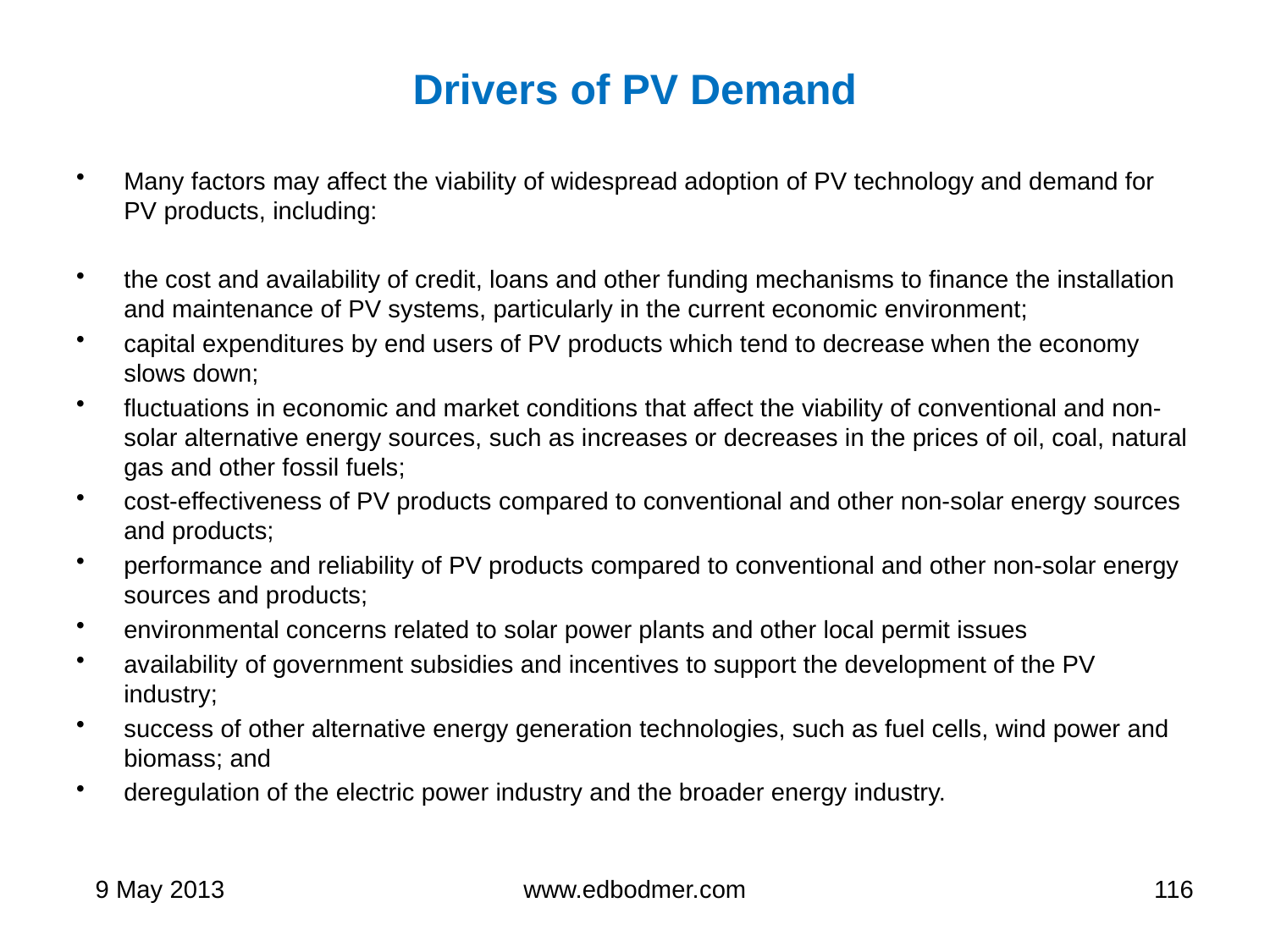

# Drivers of PV Demand
Many factors may affect the viability of widespread adoption of PV technology and demand for PV products, including:

the cost and availability of credit, loans and other funding mechanisms to finance the installation and maintenance of PV systems, particularly in the current economic environment;
capital expenditures by end users of PV products which tend to decrease when the economy slows down;
fluctuations in economic and market conditions that affect the viability of conventional and non-solar alternative energy sources, such as increases or decreases in the prices of oil, coal, natural gas and other fossil fuels;
cost-effectiveness of PV products compared to conventional and other non-solar energy sources and products;
performance and reliability of PV products compared to conventional and other non-solar energy sources and products;
environmental concerns related to solar power plants and other local permit issues
availability of government subsidies and incentives to support the development of the PV industry;
success of other alternative energy generation technologies, such as fuel cells, wind power and biomass; and
deregulation of the electric power industry and the broader energy industry.
9 May 2013
www.edbodmer.com
116